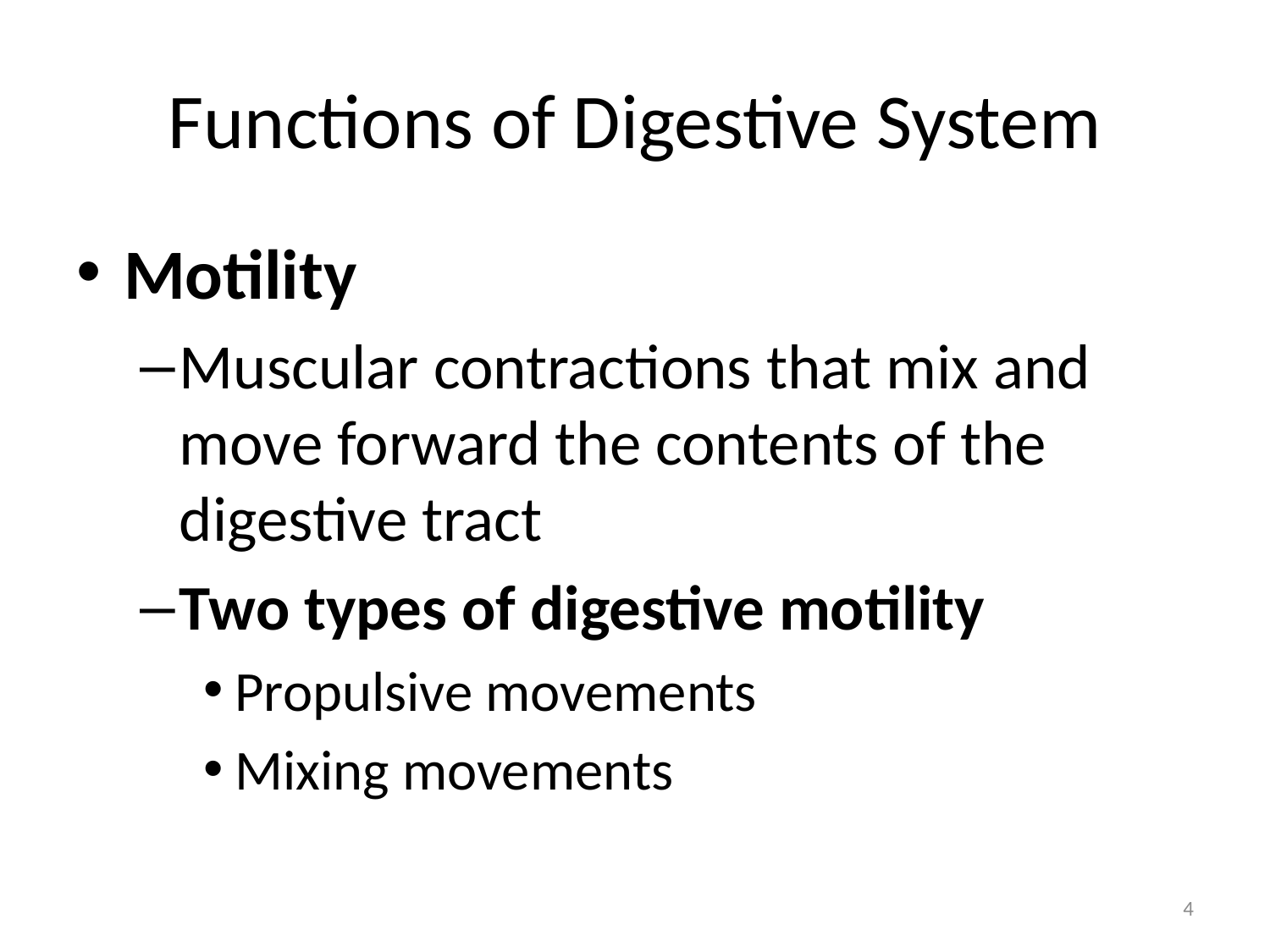

# Functions of Digestive System
Motility
Muscular contractions that mix and move forward the contents of the digestive tract
Two types of digestive motility
Propulsive movements
Mixing movements

4